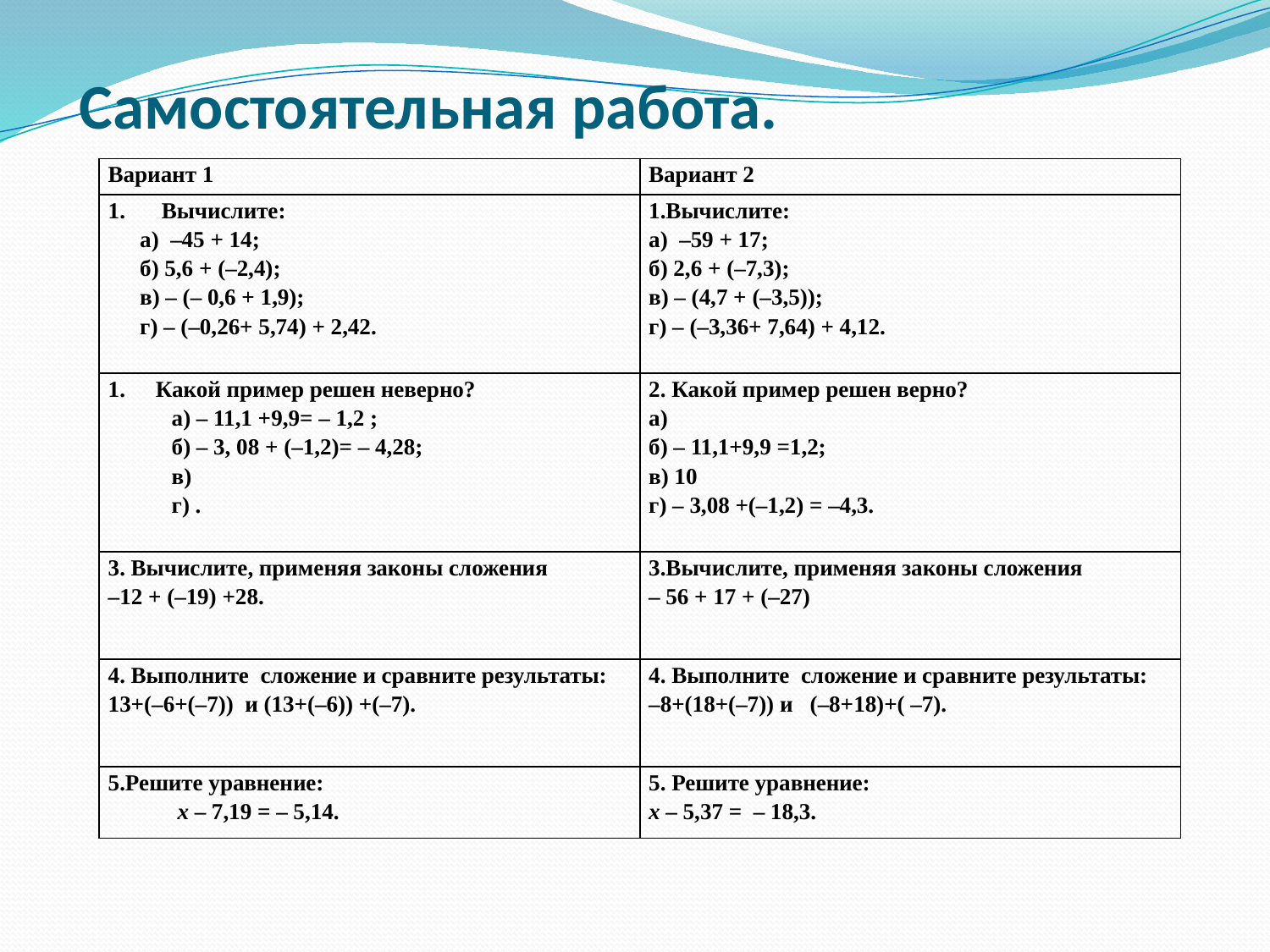

# Самостоятельная работа.
| Вариант 1 | Вариант 2 |
| --- | --- |
| Вычислите: а) –45 + 14; б) 5,6 + (–2,4); в) – (– 0,6 + 1,9); г) – (–0,26+ 5,74) + 2,42. | 1.Вычислите: а) –59 + 17; б) 2,6 + (–7,3); в) – (4,7 + (–3,5)); г) – (–3,36+ 7,64) + 4,12. |
| Какой пример решен неверно? а) – 11,1 +9,9= – 1,2 ; б) – 3, 08 + (–1,2)= – 4,28; в) г) . | 2. Какой пример решен верно? а) б) – 11,1+9,9 =1,2; в) 10 г) – 3,08 +(–1,2) = –4,3. |
| 3. Вычислите, применяя законы сложения –12 + (–19) +28. | 3.Вычислите, применяя законы сложения – 56 + 17 + (–27) |
| 4. Выполните сложение и сравните результаты: 13+(–6+(–7)) и (13+(–6)) +(–7). | 4. Выполните сложение и сравните результаты: –8+(18+(–7)) и (–8+18)+( –7). |
| 5.Решите уравнение: х – 7,19 = – 5,14. | 5. Решите уравнение: х – 5,37 = – 18,3. |